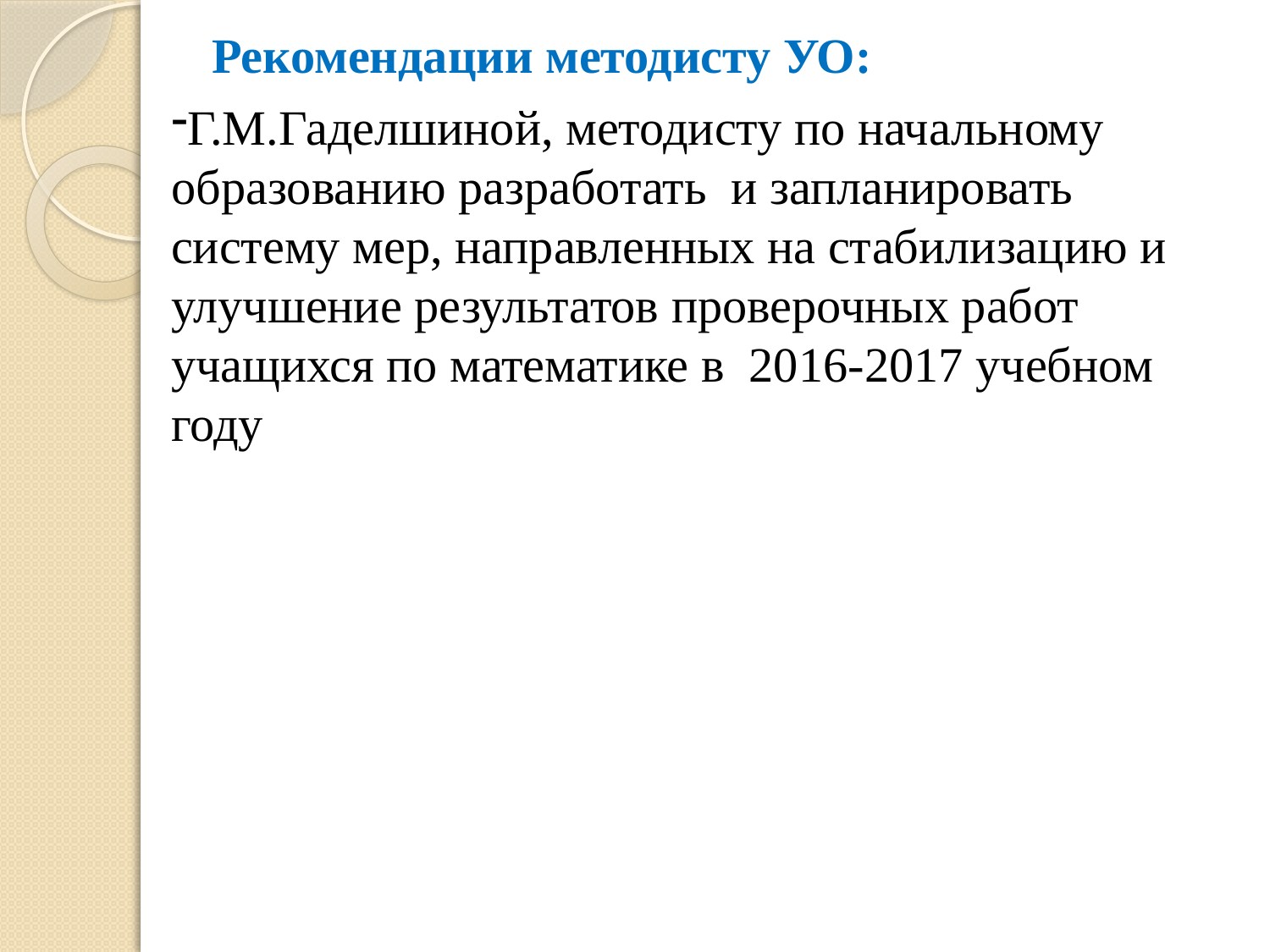

# Рекомендации методисту УО:
Г.М.Гаделшиной, методисту по начальному образованию разработать  и запланировать систему мер, направленных на стабилизацию и улучшение результатов проверочных работ учащихся по математике в  2016-2017 учебном году